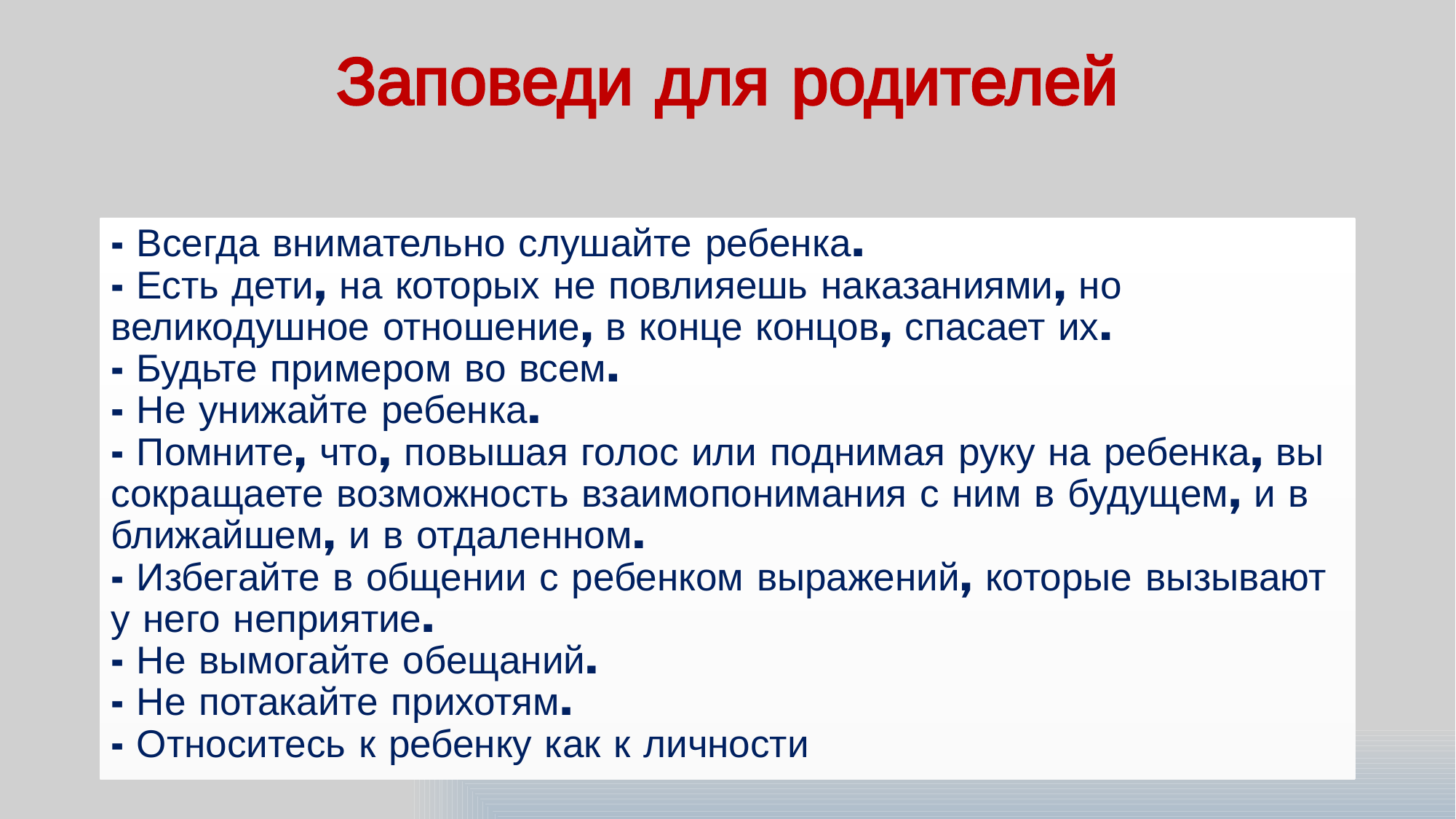

# Заповеди для родителей
- Всегда внимательно слушайте ребенка.
- Есть дети, на которых не повлияешь наказаниями, но великодушное отношение, в конце концов, спасает их.
- Будьте примером во всем.
- Не унижайте ребенка.
- Помните, что, повышая голос или поднимая руку на ребенка, вы сокращаете возможность взаимопонимания с ним в будущем, и в ближайшем, и в отдаленном.
- Избегайте в общении с ребенком выражений, которые вызывают у него неприятие.
- Не вымогайте обещаний.
- Не потакайте прихотям.
- Относитесь к ребенку как к личности